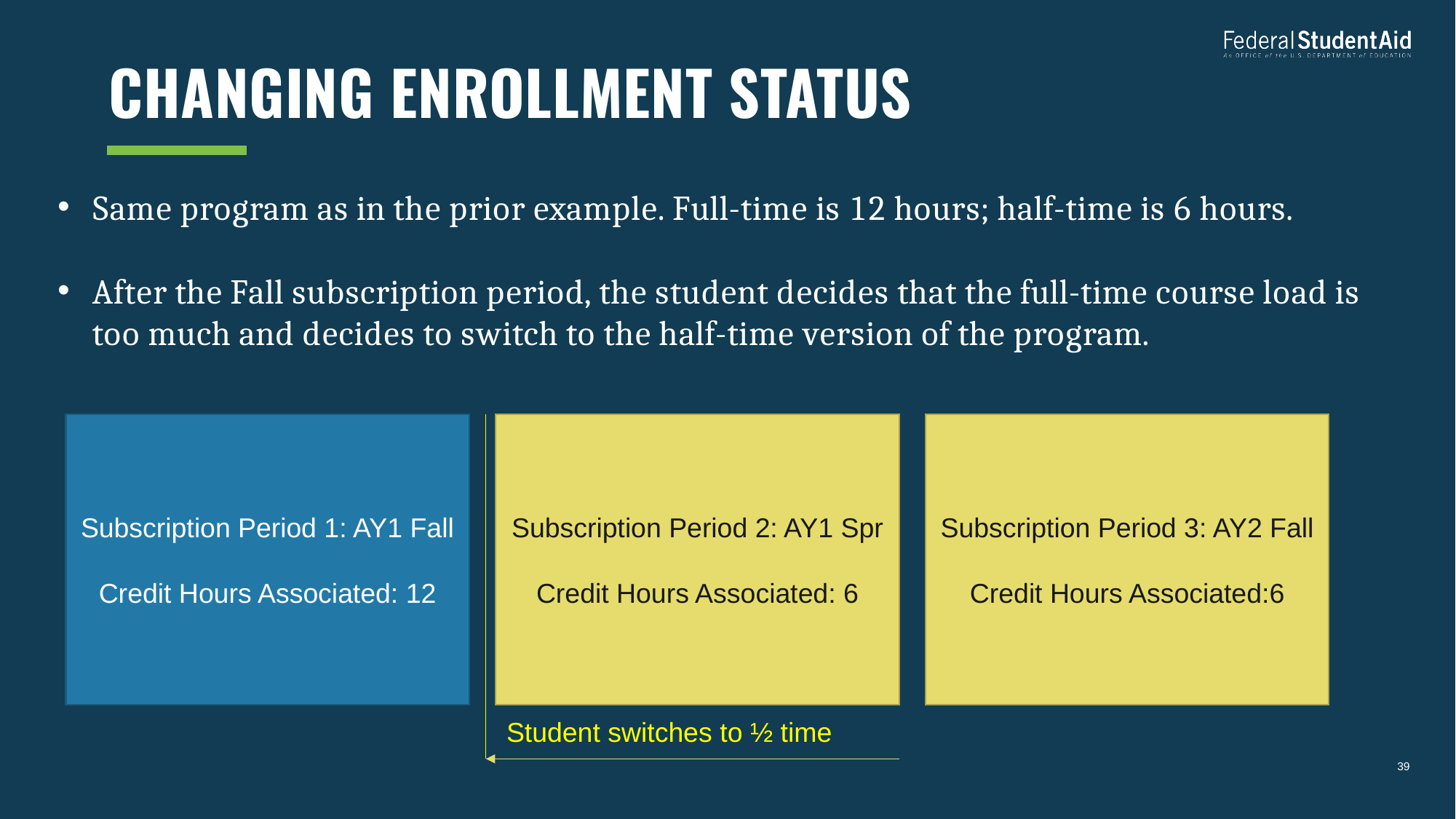

# Changing enrollment status
Same program as in the prior example. Full-time is 12 hours; half-time is 6 hours.

After the Fall subscription period, the student decides that the full-time course load is too much and decides to switch to the half-time version of the program.
Subscription Period 1: AY1 Fall

Credit Hours Associated: 12
Subscription Period 2: AY1 Spr

Credit Hours Associated: 6
Subscription Period 3: AY2 Fall

Credit Hours Associated:6
Student switches to ½ time
39